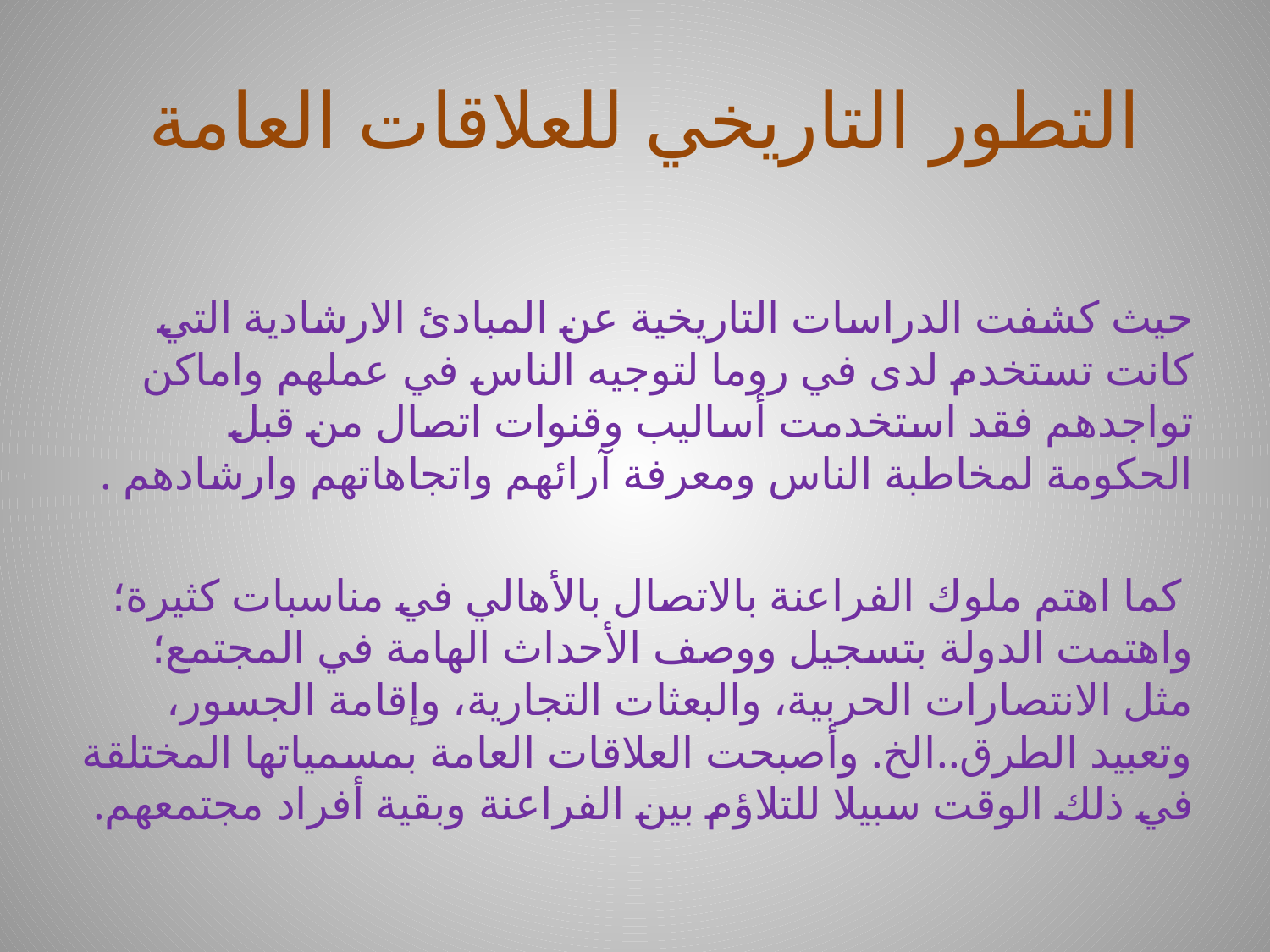

# التطور التاريخي للعلاقات العامة

حيث كشفت الدراسات التاريخية عن المبادئ الارشادية التي كانت تستخدم لدى في روما لتوجيه الناس في عملهم واماكن تواجدهم فقد استخدمت أساليب وقنوات اتصال من قبل الحكومة لمخاطبة الناس ومعرفة آرائهم واتجاهاتهم وارشادهم .

 كما اهتم ملوك الفراعنة بالاتصال بالأهالي في مناسبات كثيرة؛ واهتمت الدولة بتسجيل ووصف الأحداث الهامة في المجتمع؛ مثل الانتصارات الحربية، والبعثات التجارية، وإقامة الجسور، وتعبيد الطرق..الخ. وأصبحت العلاقات العامة بمسمياتها المختلقة في ذلك الوقت سبيلا للتلاؤم بين الفراعنة وبقية أفراد مجتمعهم.